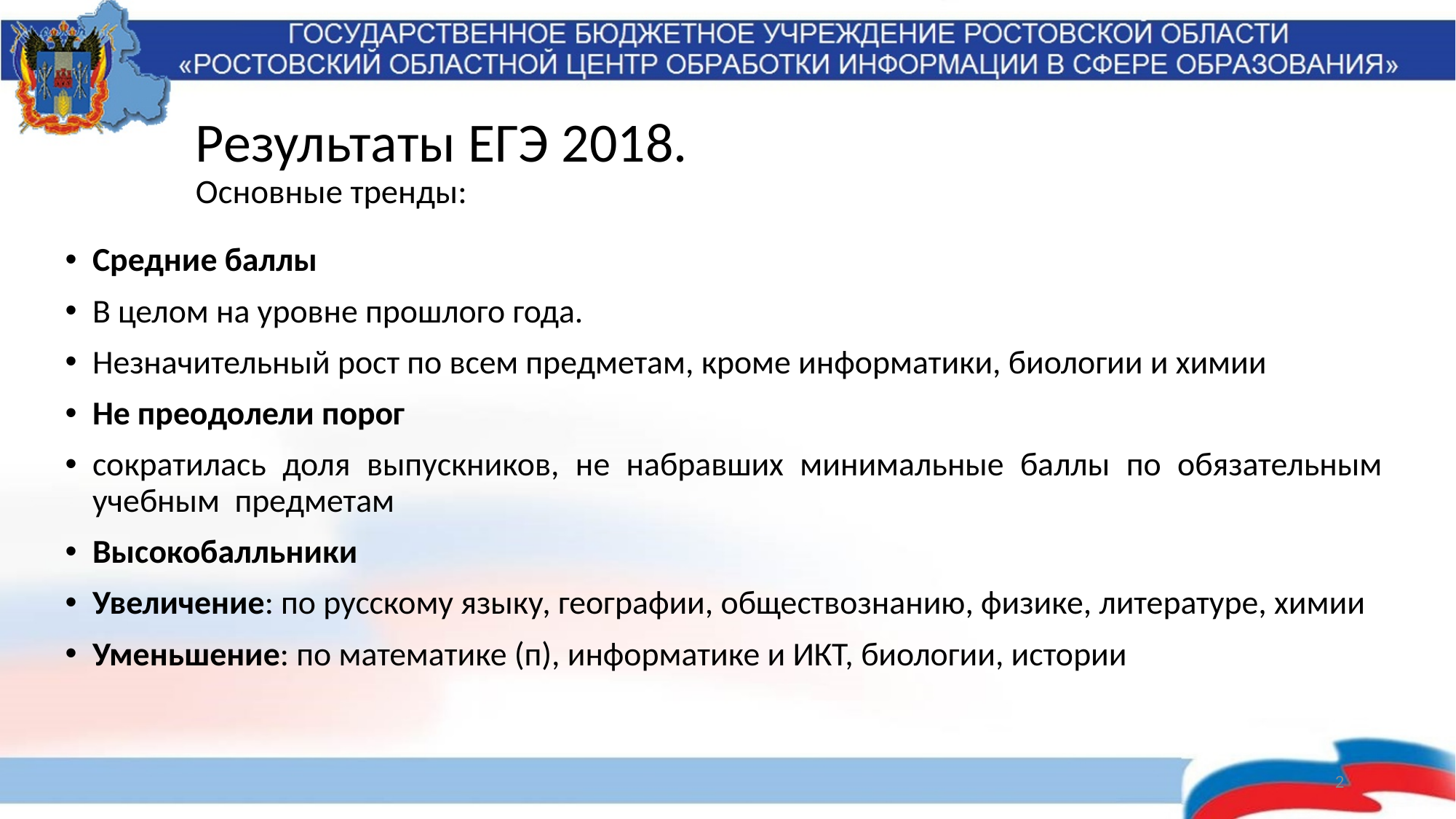

# Результаты ЕГЭ 2018. Основные тренды:

Средние баллы
В целом на уровне прошлого года.
Незначительный рост по всем предметам, кроме информатики, биологии и химии
Не преодолели порог
сократилась доля выпускников, не набравших минимальные баллы по обязательным учебным  предметам
Высокобалльники
Увеличение: по русскому языку, географии, обществознанию, физике, литературе, химии
Уменьшение: по математике (п), информатике и ИКТ, биологии, истории

2